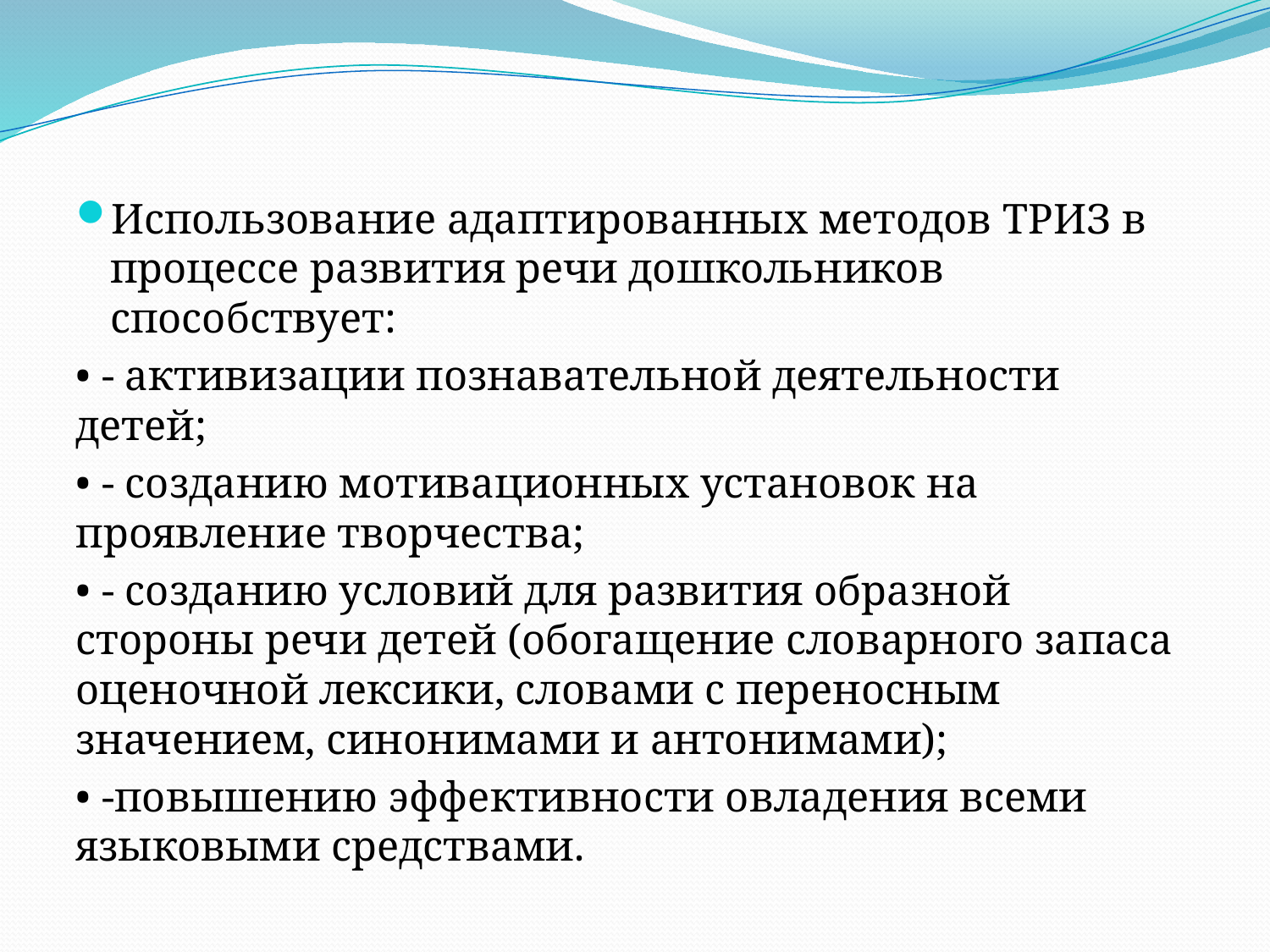

#
Использование адаптированных методов ТРИЗ в процессе развития речи дошкольников способствует:
• - активизации познавательной деятельности детей;
• - созданию мотивационных установок на проявление творчества;
• - созданию условий для развития образной стороны речи детей (обогащение словарного запаса оценочной лексики, словами с переносным значением, синонимами и антонимами);
• -повышению эффективности овладения всеми языковыми средствами.